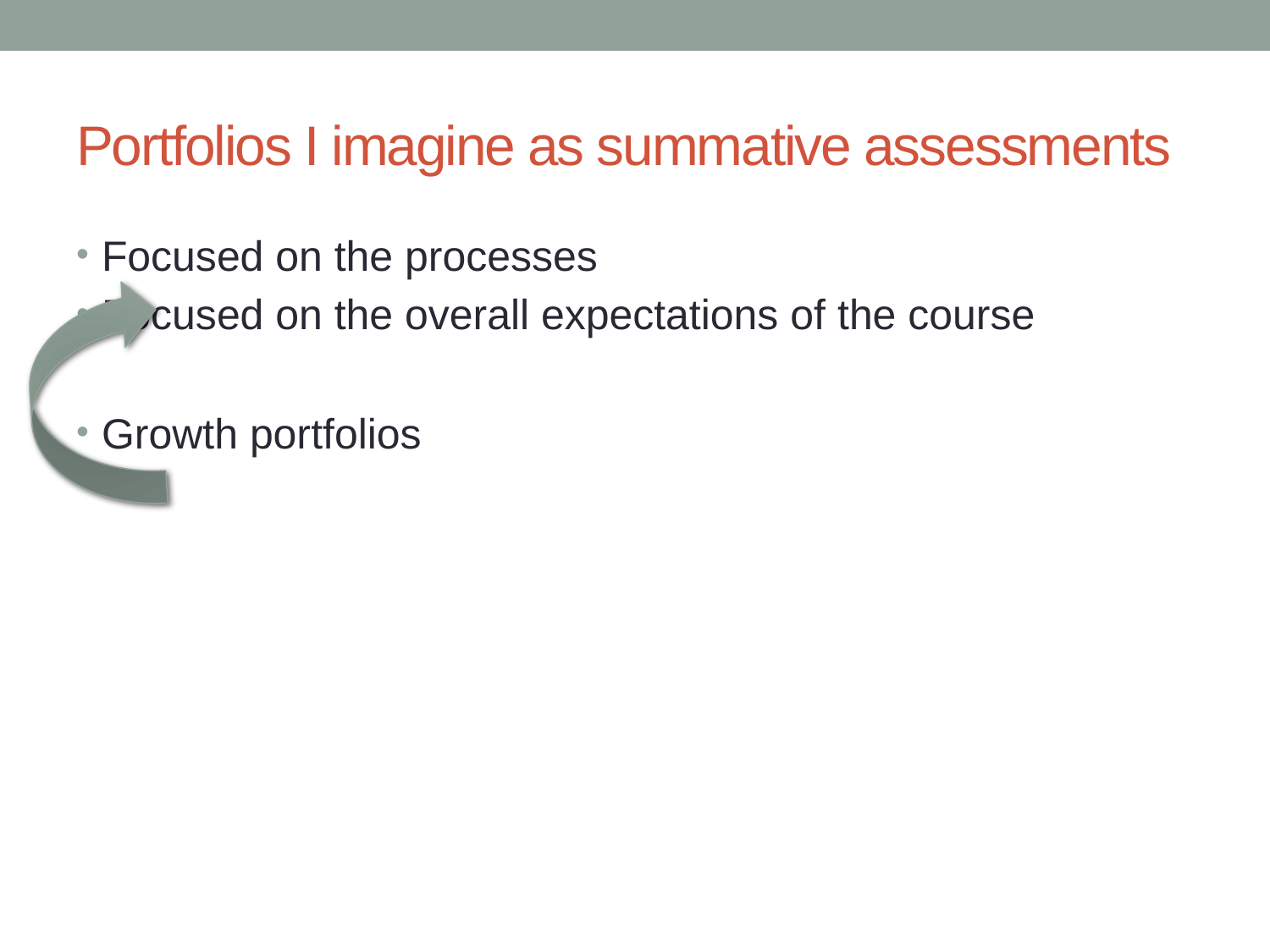

# Portfolios I imagine as summative assessments
Focused on the processes
Focused on the overall expectations of the course

Growth portfolios